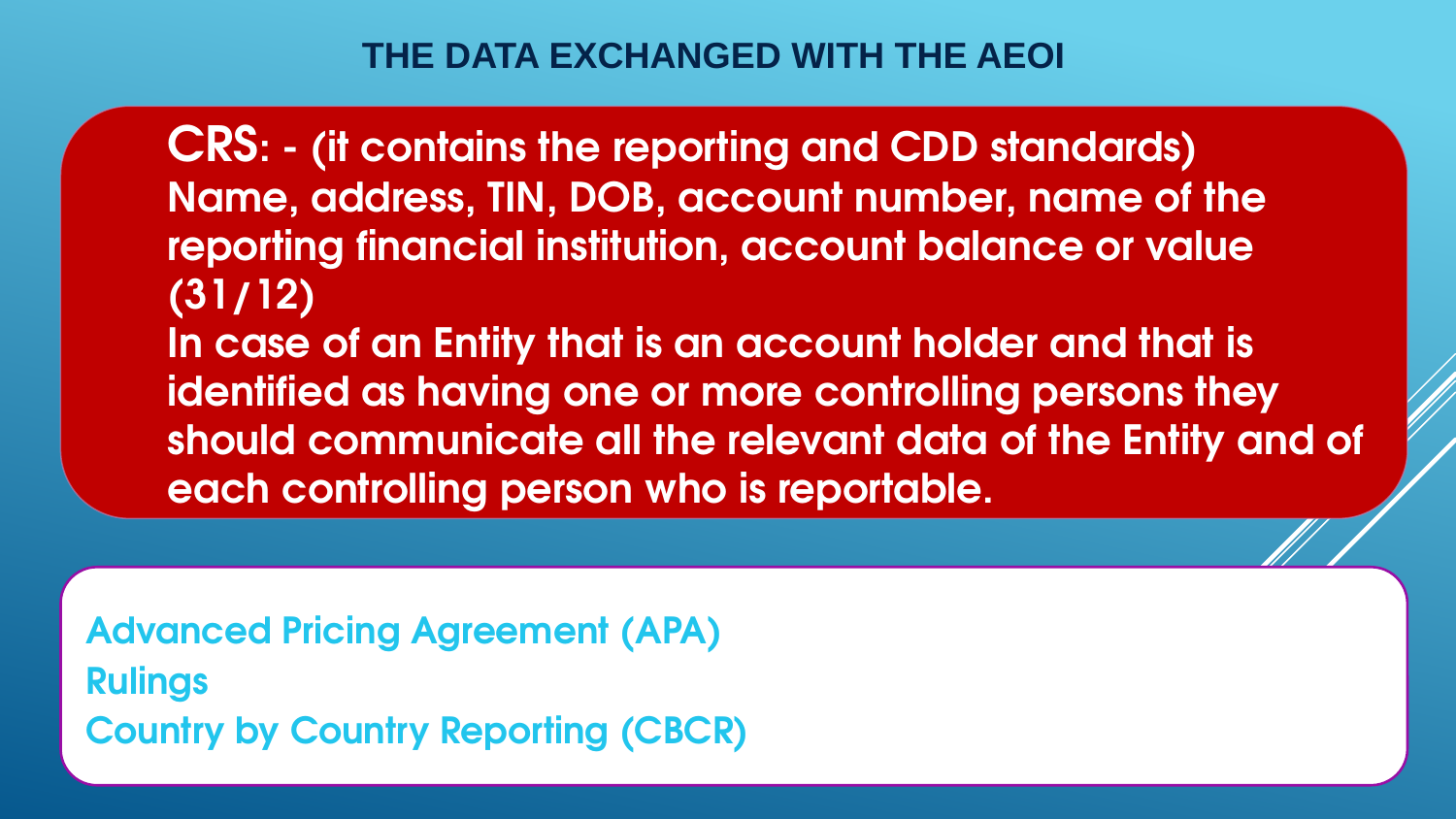

THE DATA EXCHANGED WITH THE AEOI
CRS: - (it contains the reporting and CDD standards)
Name, address, TIN, DOB, account number, name of the reporting financial institution, account balance or value (31/12)
In case of an Entity that is an account holder and that is identified as having one or more controlling persons they should communicate all the relevant data of the Entity and of each controlling person who is reportable.
Advanced Pricing Agreement (APA)
Rulings
Country by Country Reporting (CBCR)